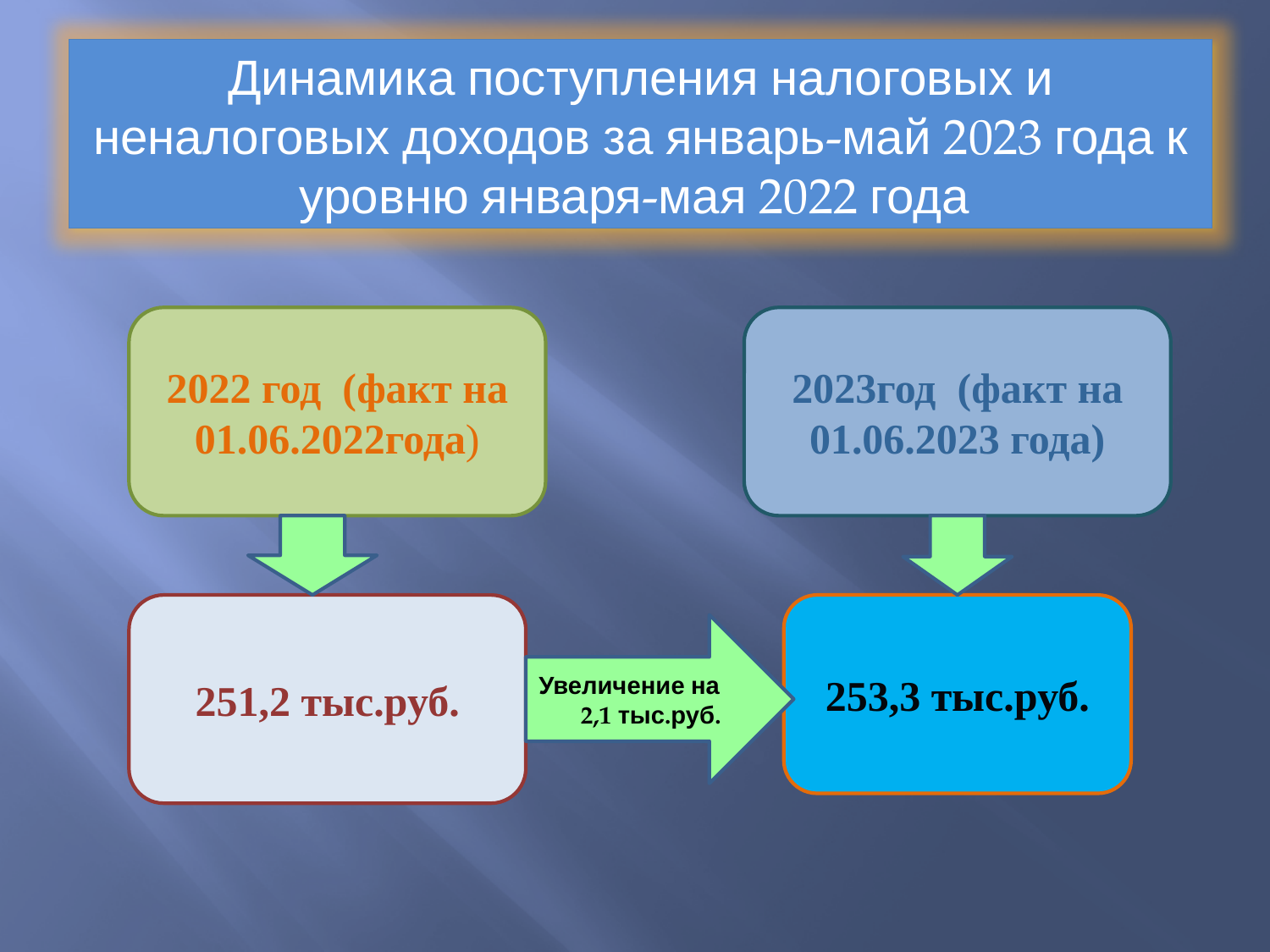

Динамика поступления налоговых и неналоговых доходов за январь-май 2023 года к уровню января-мая 2022 года
2022 год  (факт на 01.06.2022года)
2023год  (факт на 01.06.2023 года)

251,2 тыс.руб.
253,3 тыс.руб.
Увеличение на        2,1 тыс.руб.